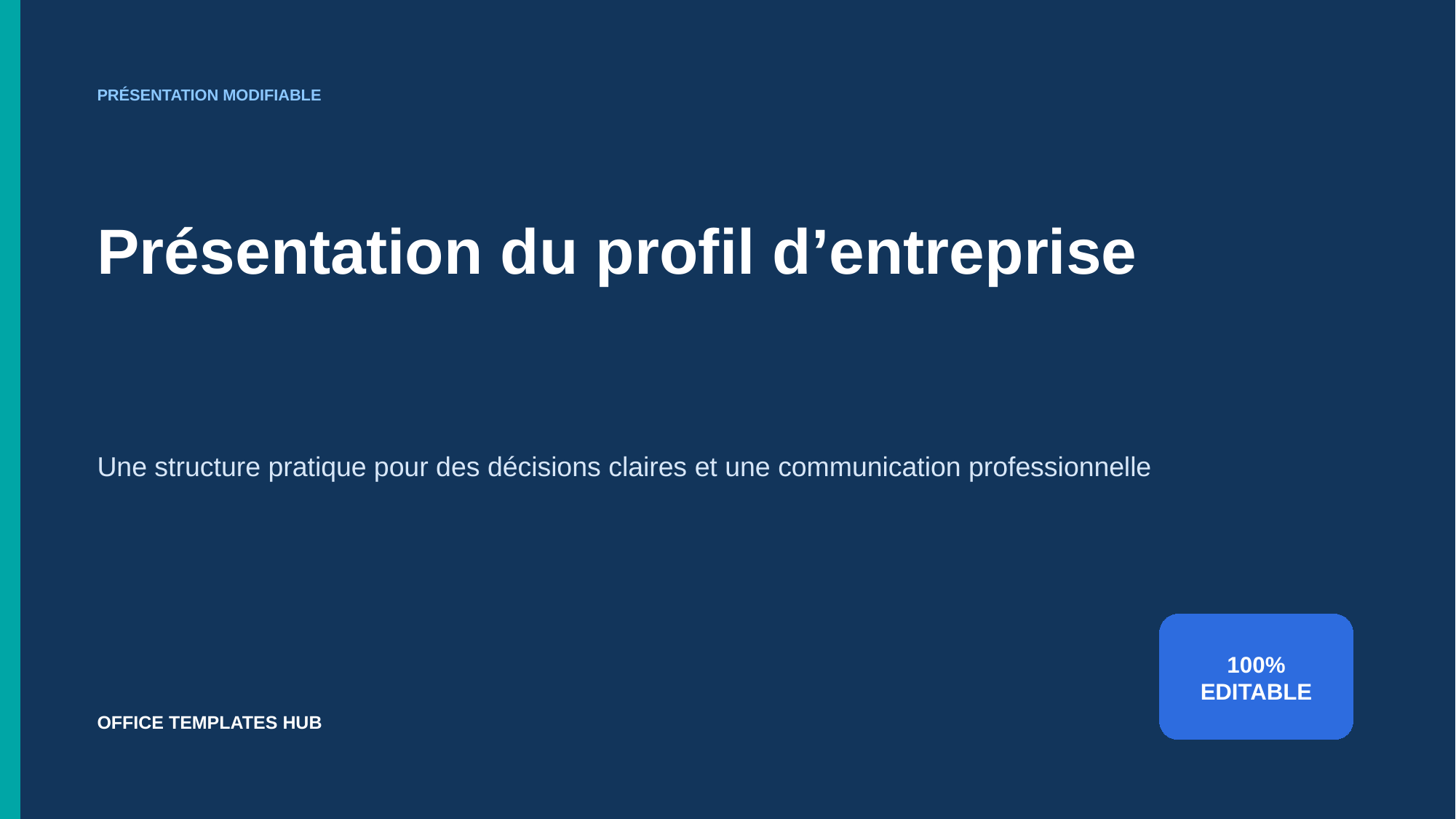

PRÉSENTATION MODIFIABLE
Présentation du profil d’entreprise
Une structure pratique pour des décisions claires et une communication professionnelle

100%
EDITABLE
OFFICE TEMPLATES HUB